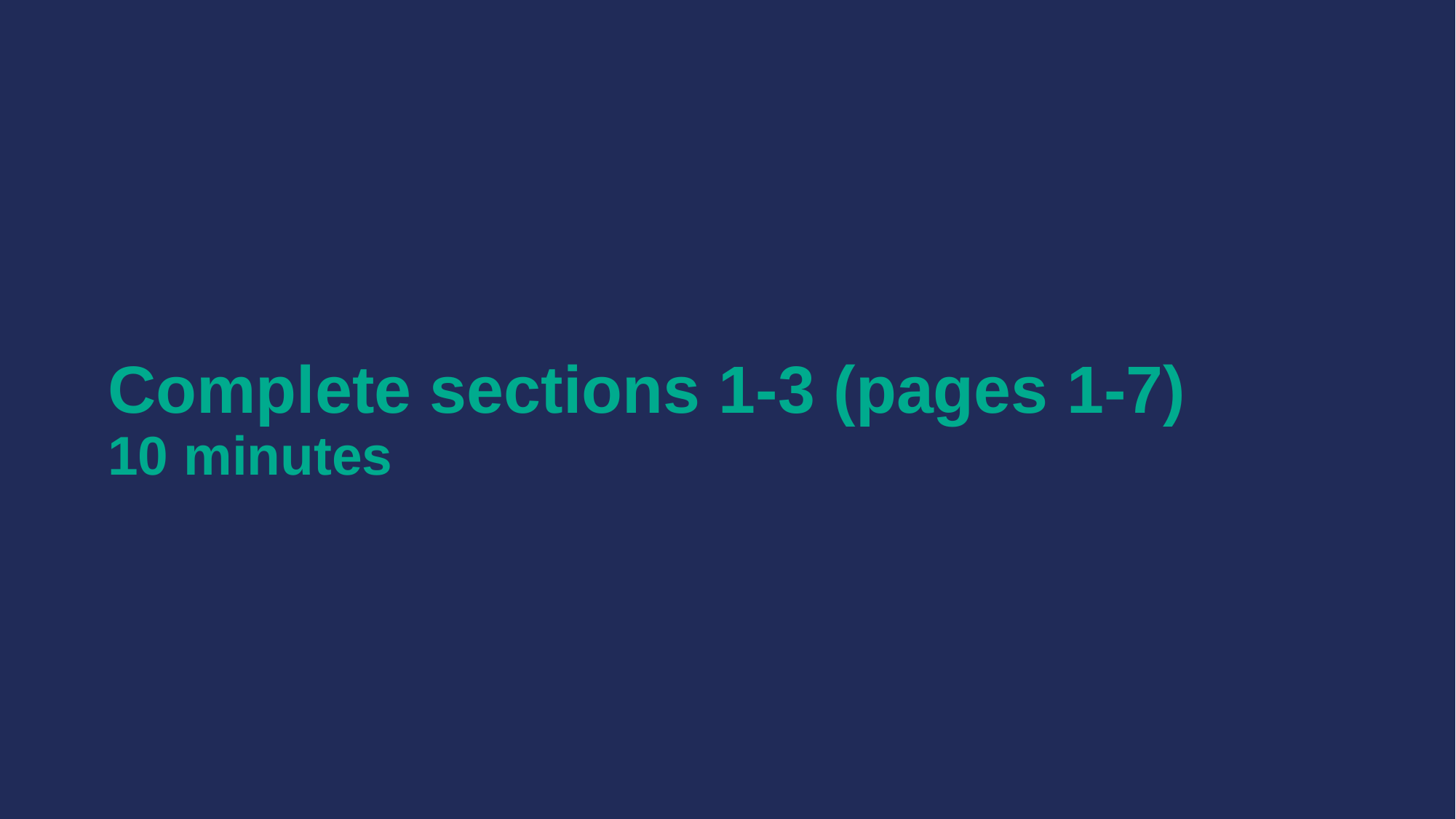

# Complete sections 1-3 (pages 1-7) 10 minutes